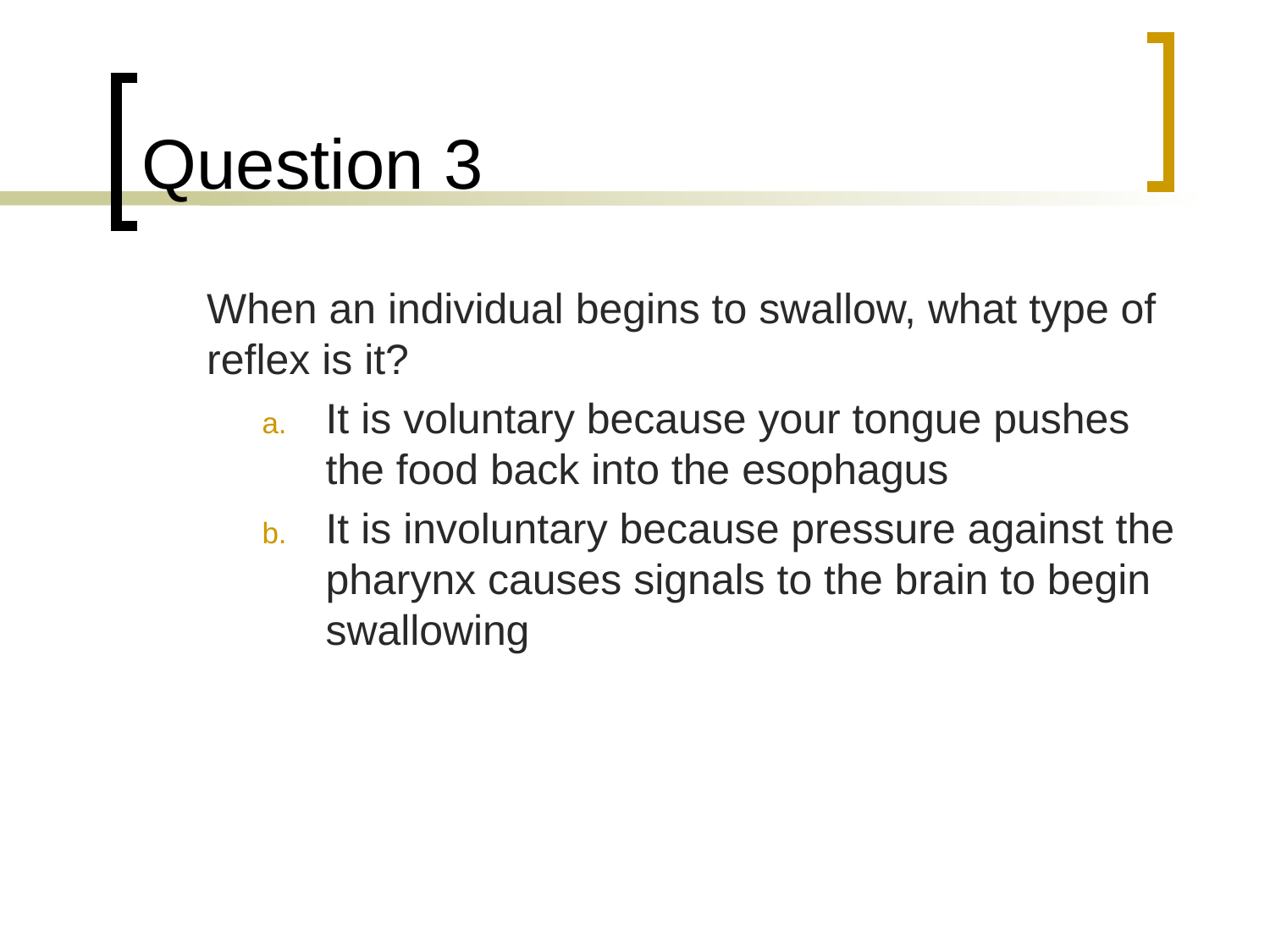

# Question 3
	When an individual begins to swallow, what type of reflex is it?
It is voluntary because your tongue pushes the food back into the esophagus
It is involuntary because pressure against the pharynx causes signals to the brain to begin swallowing